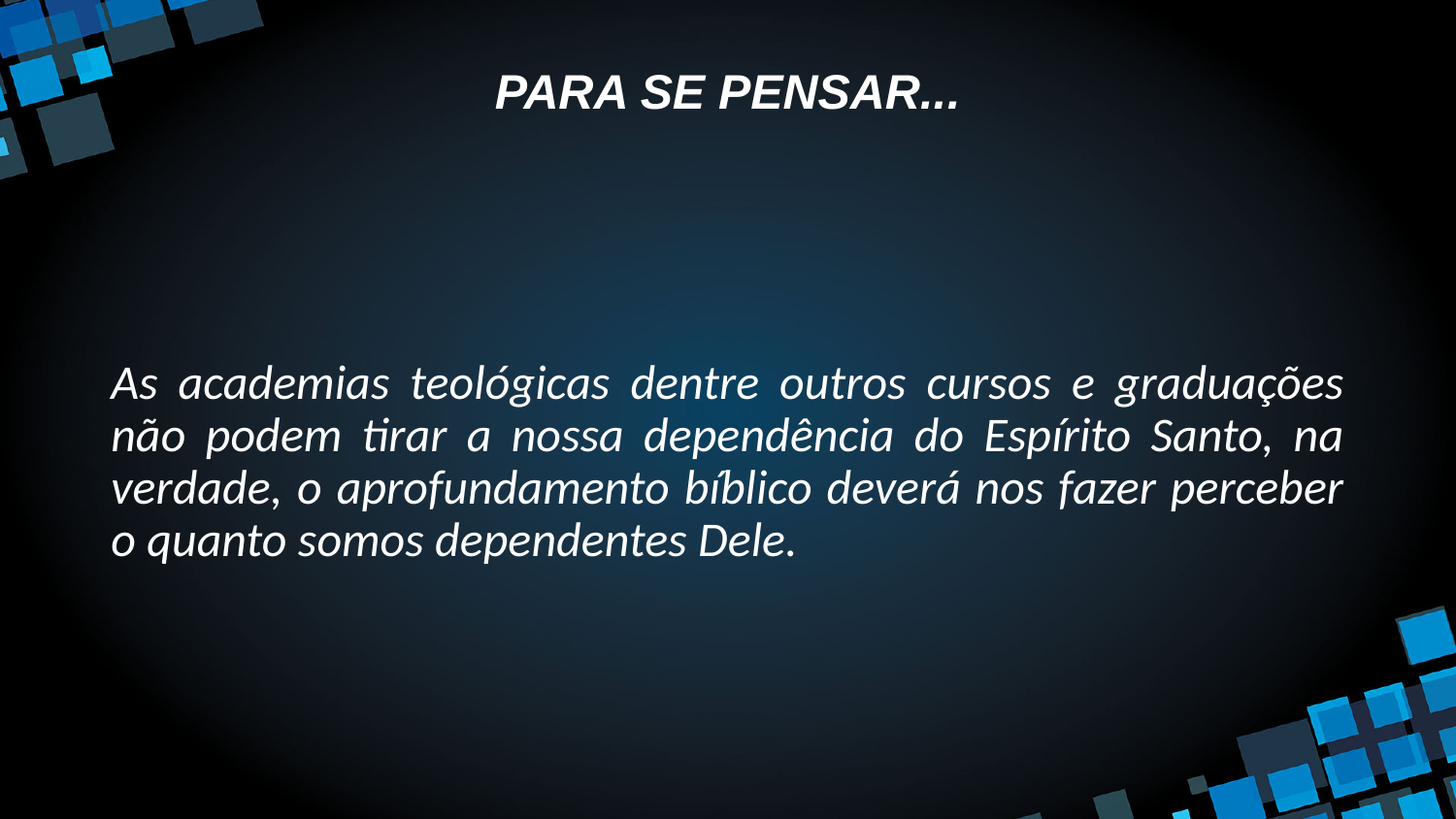

# PARA SE PENSAR...

As academias teológicas dentre outros cursos e graduações não podem tirar a nossa dependência do Espírito Santo, na verdade, o aprofundamento bíblico deverá nos fazer perceber o quanto somos dependentes Dele.